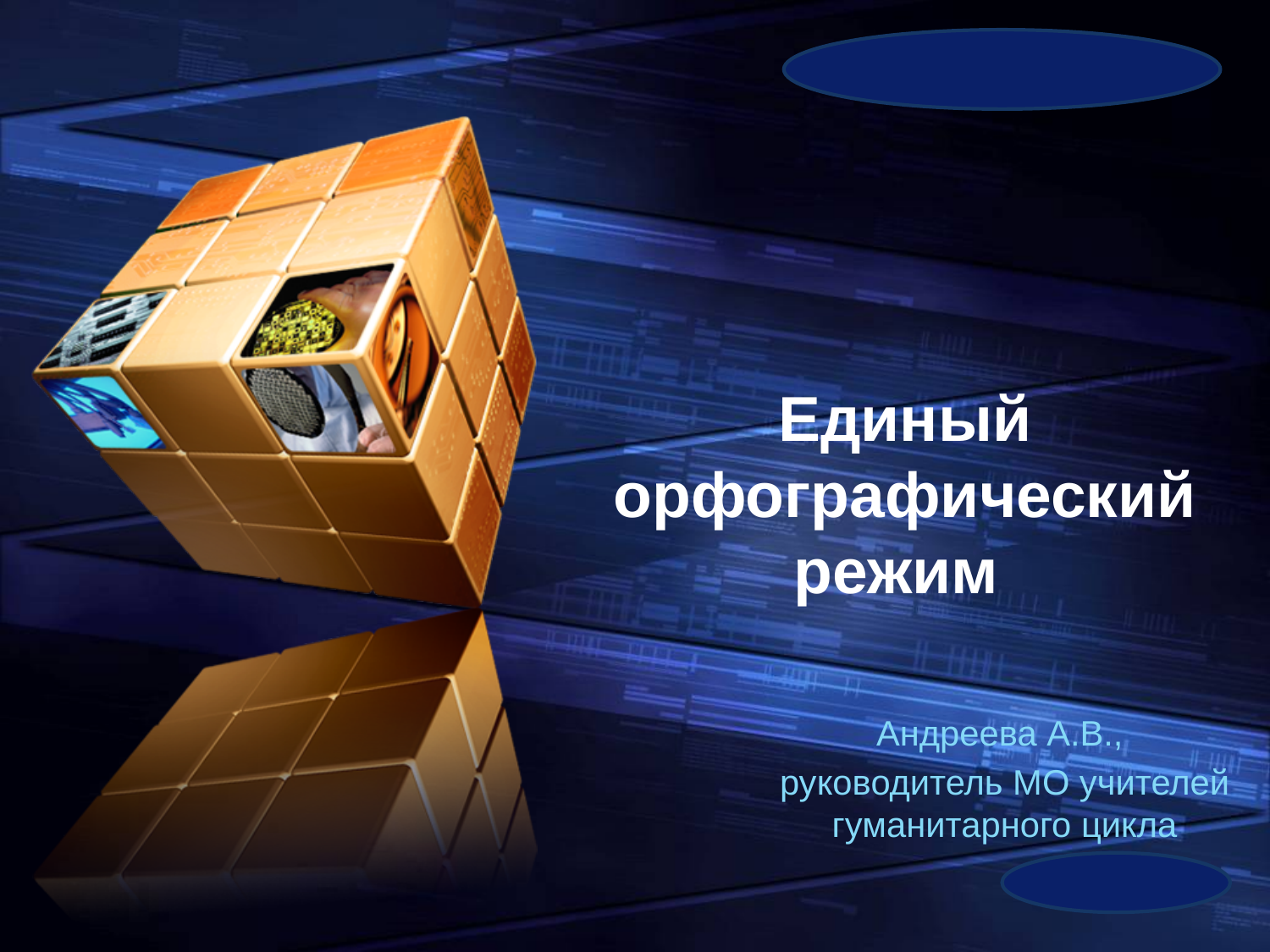

# Единый орфографический режим
Андреева А.В.,
руководитель МО учителей гуманитарного цикла